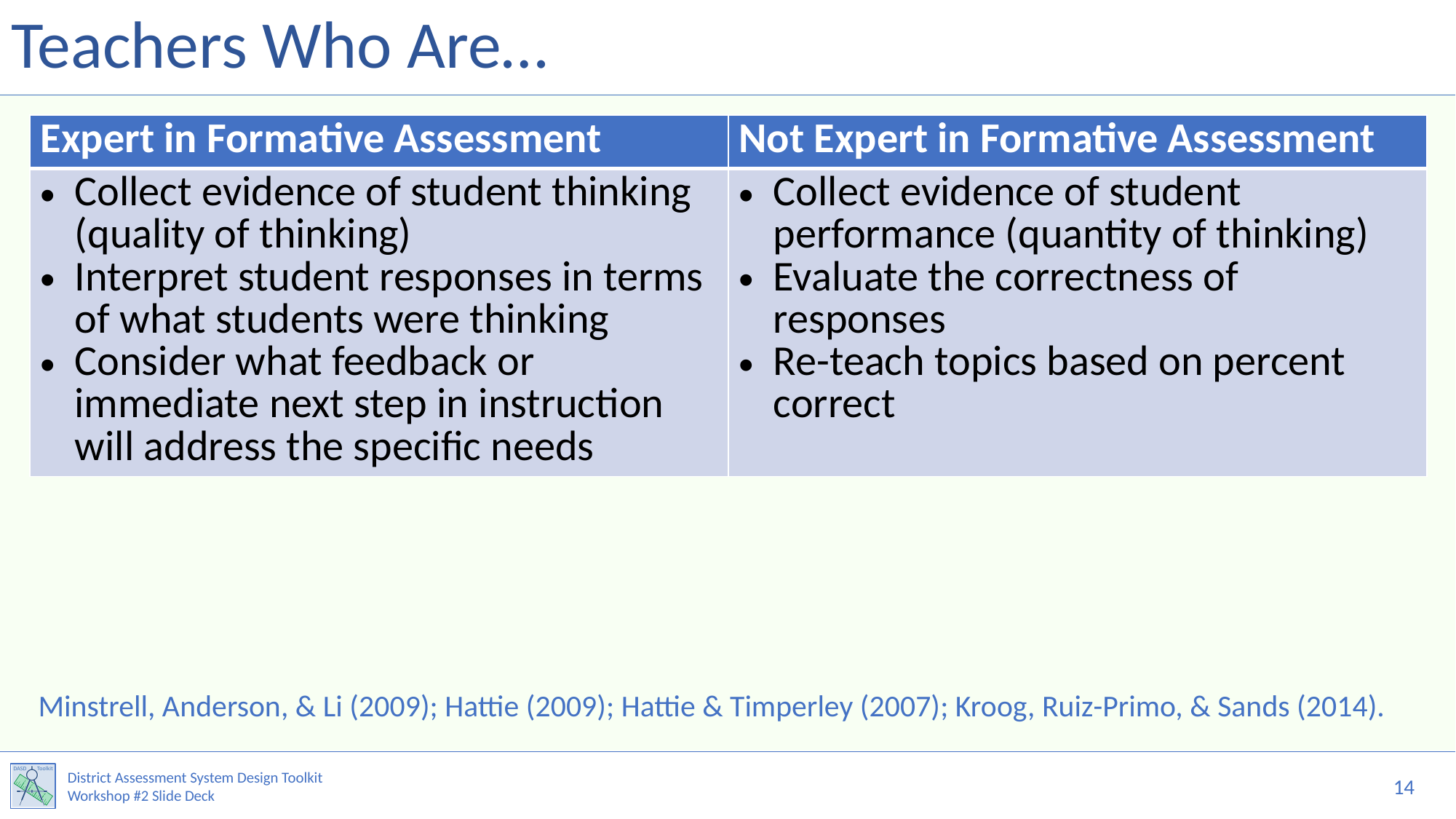

# Teachers Who Are…
| Expert in Formative Assessment | Not Expert in Formative Assessment |
| --- | --- |
| Collect evidence of student thinking (quality of thinking) Interpret student responses in terms of what students were thinking Consider what feedback or immediate next step in instruction will address the specific needs | Collect evidence of student performance (quantity of thinking) Evaluate the correctness of responses Re-teach topics based on percent correct |
Minstrell, Anderson, & Li (2009); Hattie (2009); Hattie & Timperley (2007); Kroog, Ruiz-Primo, & Sands (2014).